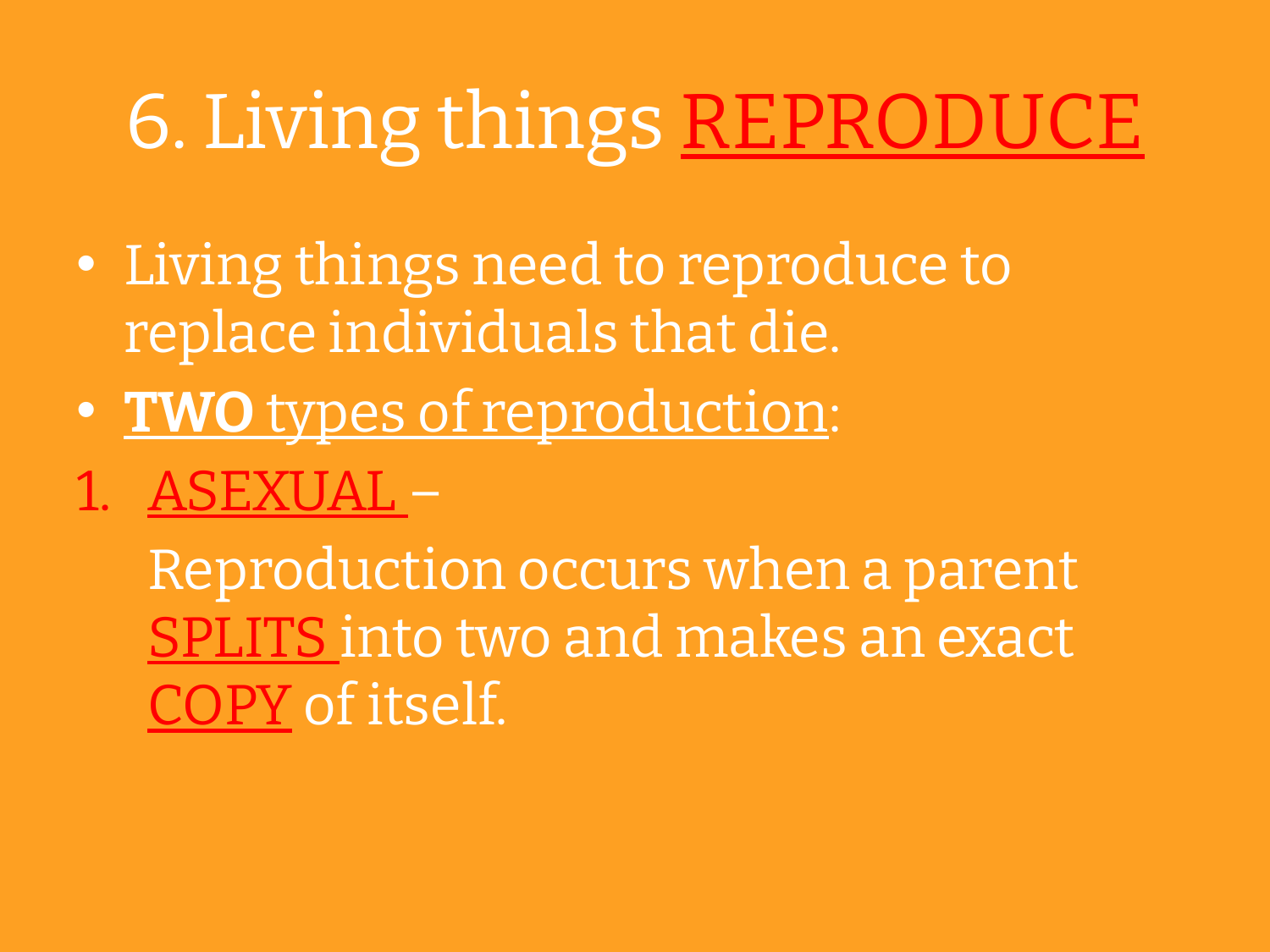

# 6. Living things REPRODUCE
Living things need to reproduce to replace individuals that die.
TWO types of reproduction:
ASEXUAL –
	Reproduction occurs when a parent SPLITS into two and makes an exact COPY of itself.